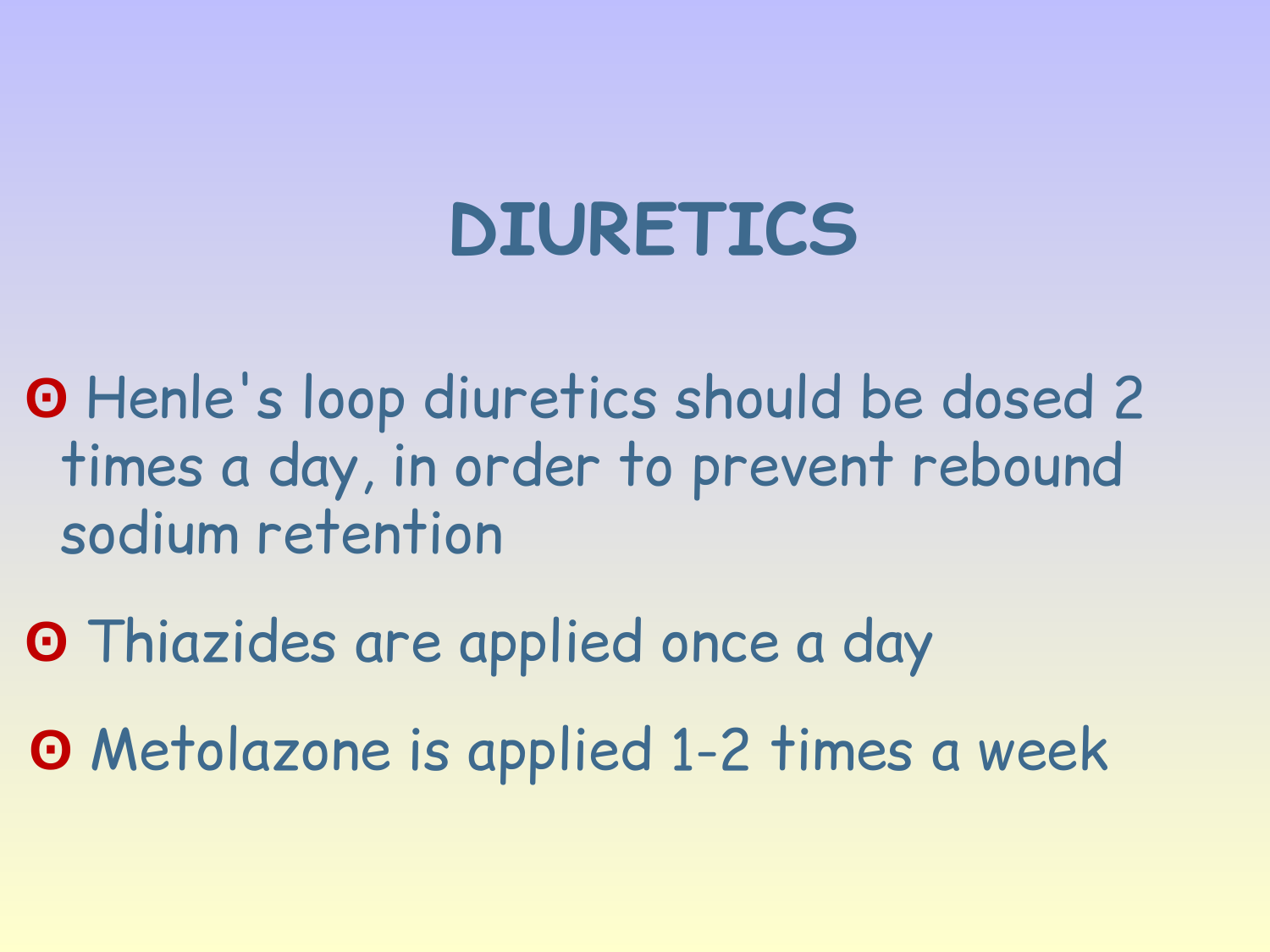

DIURETICS

 ʘ Henle's loop diuretics should be dosed 2 times a day, in order to prevent rebound sodium retention

 ʘ Thiazides are applied once a day

 ʘ Metolazone is applied 1-2 times a week

#